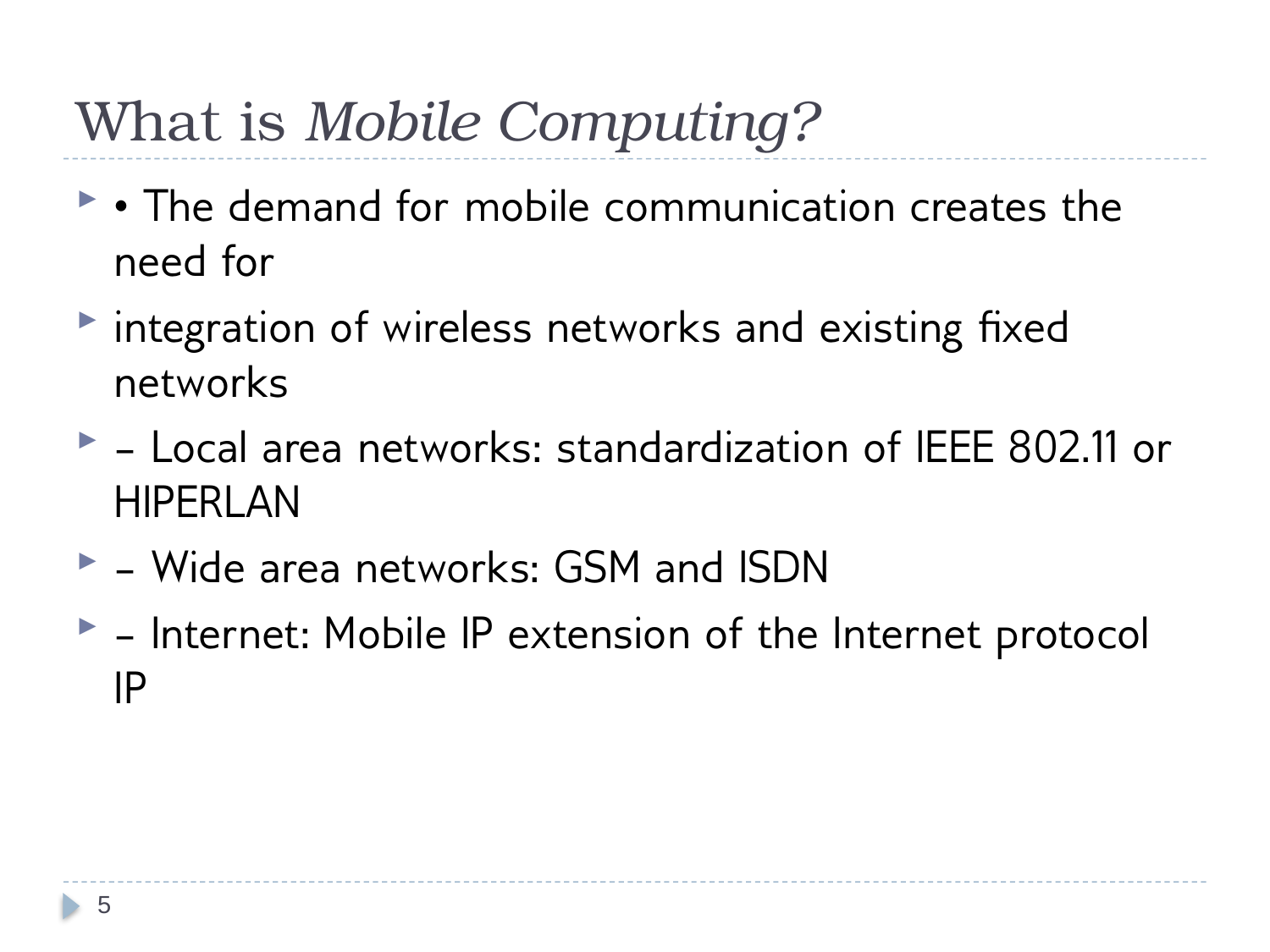

# What is Mobile Computing?
• The demand for mobile communication creates the need for
integration of wireless networks and existing fixed networks
– Local area networks: standardization of IEEE 802.11 or HIPERLAN
– Wide area networks: GSM and ISDN
– Internet: Mobile IP extension of the Internet protocol IP
5